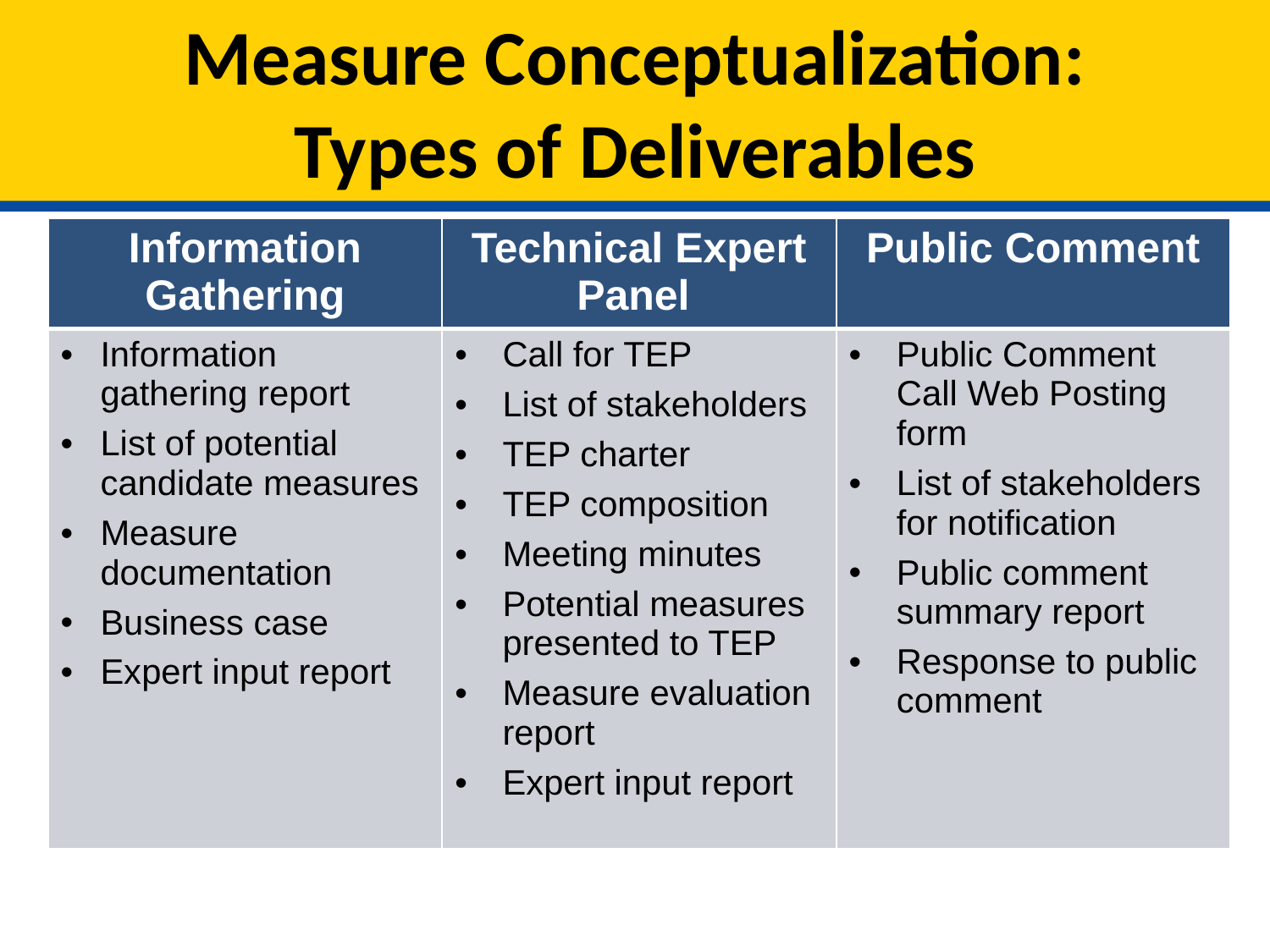

# Measure Conceptualization: Types of Deliverables

| Information Gathering | Technical Expert Panel | Public Comment |
| --- | --- | --- |
| Information gathering report List of potential candidate measures Measure documentation Business case Expert input report | Call for TEP List of stakeholders TEP charter TEP composition Meeting minutes Potential measures presented to TEP Measure evaluation report Expert input report | Public Comment Call Web Posting form List of stakeholders for notification Public comment summary report Response to public comment |